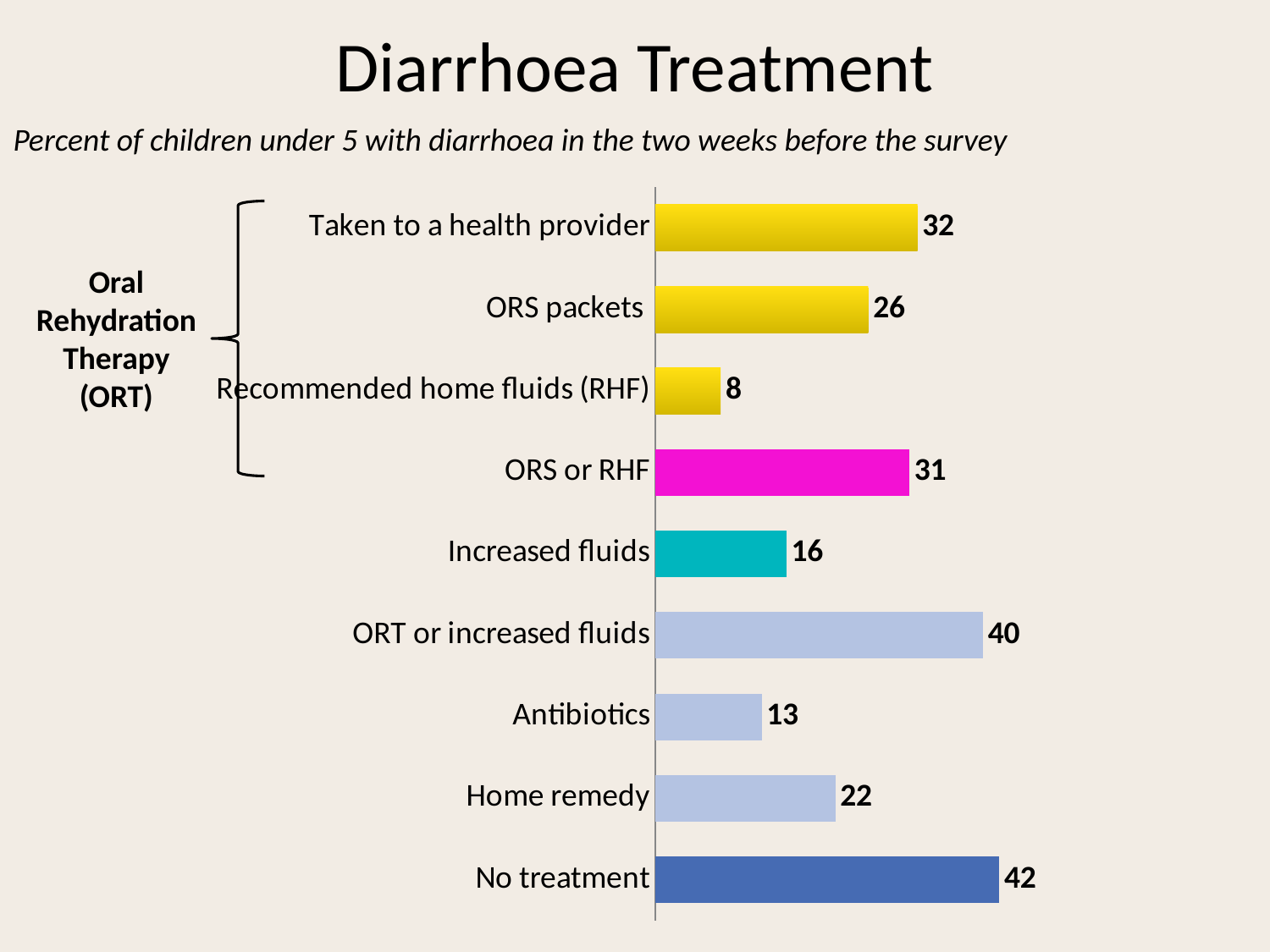

# Diarrhoea Treatment
Percent of children under 5 with diarrhoea in the two weeks before the survey

### Chart

| Category | Series 1 |
|---|---|
| No treatment | 42.0 |
| Home remedy | 22.0 |
| Antibiotics | 13.0 |
| ORT or increased fluids | 40.0 |
| Increased fluids | 16.0 |
| ORS or RHF | 31.0 |
| Recommended home fluids (RHF) | 8.0 |
| ORS packets  | 26.0 |
| Taken to a health provider | 32.0 |
Oral
Rehydration
Therapy (ORT)